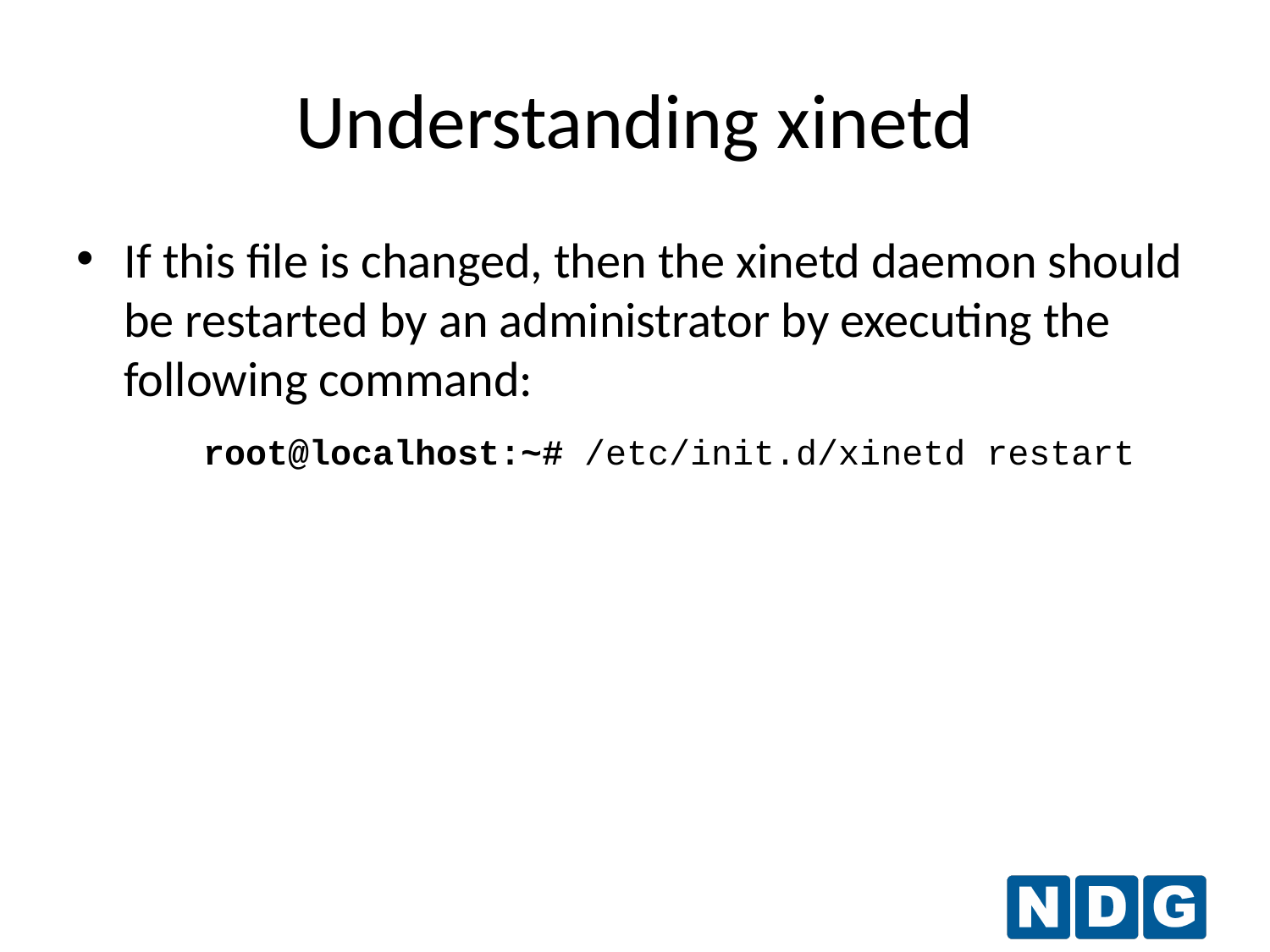

# Understanding xinetd
If this file is changed, then the xinetd daemon should be restarted by an administrator by executing the following command:
	root@localhost:~# /etc/init.d/xinetd restart